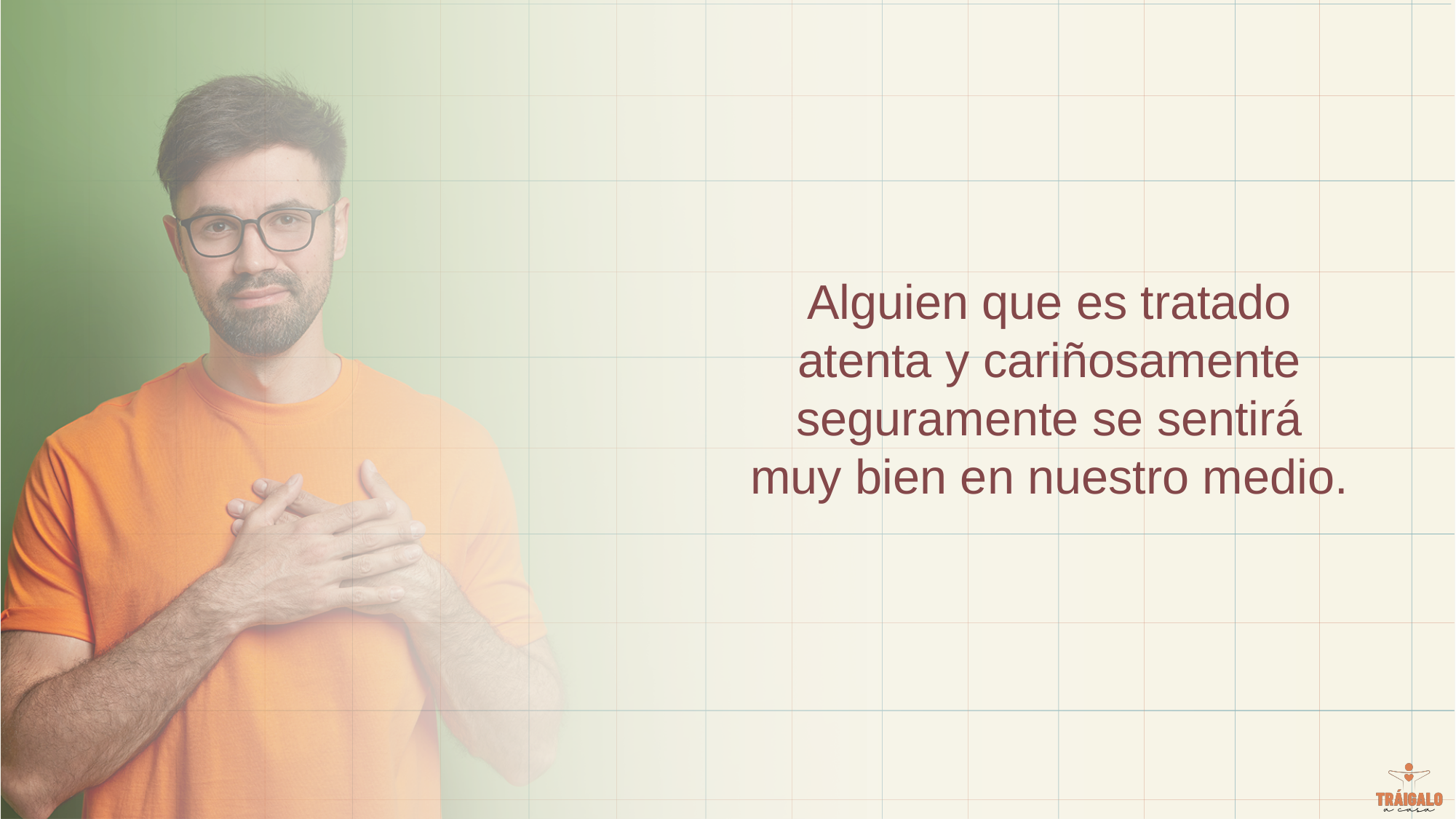

Alguien que es tratado atenta y cariñosamente seguramente se sentirá muy bien en nuestro medio.